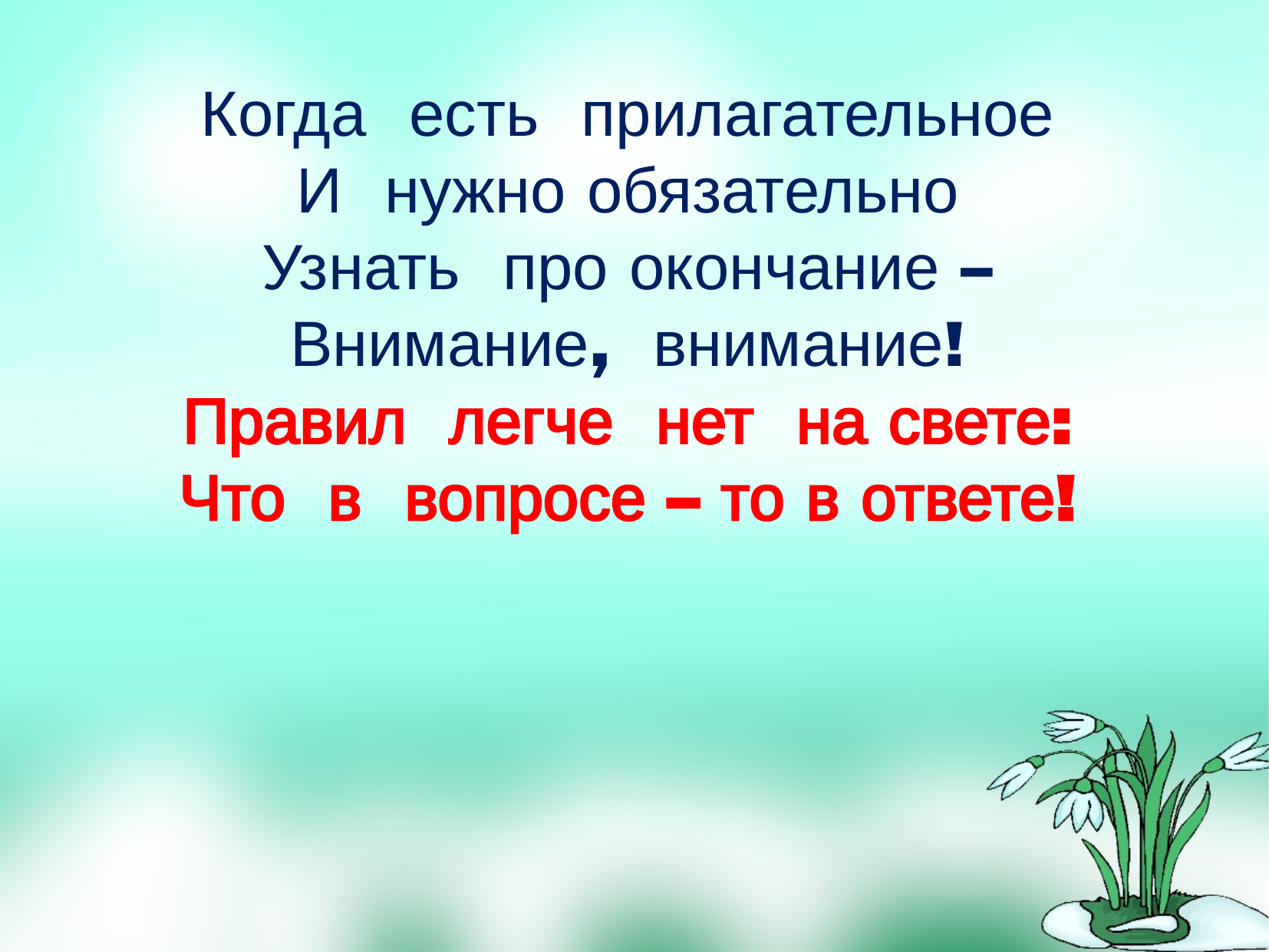

Когда  есть  прилагательное
И  нужно обязательно
Узнать  про окончание –
Внимание,  внимание!
Правил  легче  нет  на свете:
Что  в  вопросе – то в ответе!